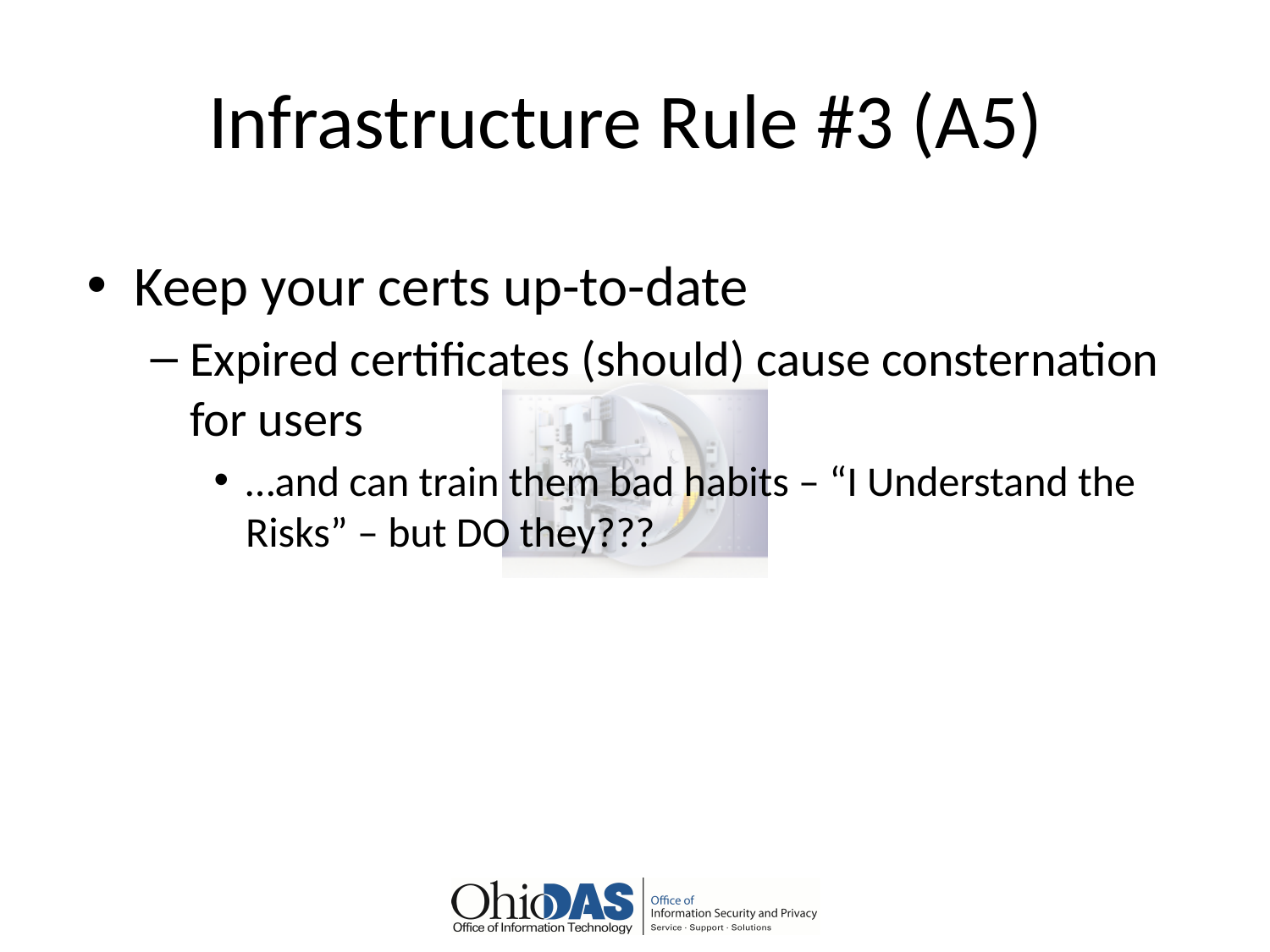

# Infrastructure Rule #3 (A5)
Keep your certs up-to-date
Expired certificates (should) cause consternation for users
…and can train them bad habits – “I Understand the Risks” – but DO they???